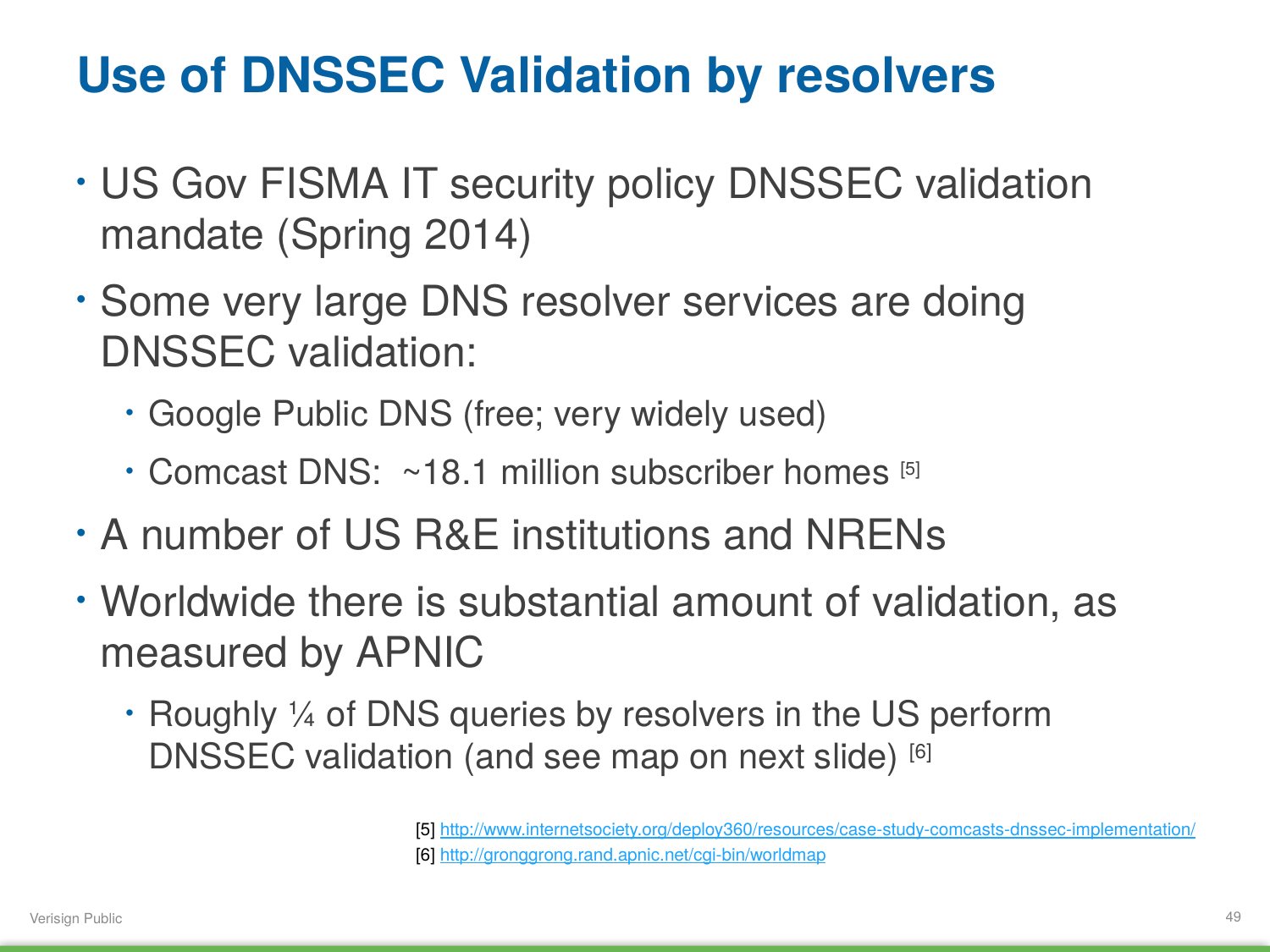

# Use of DNSSEC Validation by resolvers
US Gov FISMA IT security policy DNSSEC validation mandate (Spring 2014)
Some very large DNS resolver services are doing DNSSEC validation:
Google Public DNS (free; very widely used)
Comcast DNS:  ~18.1 million subscriber homes [5]
A number of US R&E institutions and NRENs
Worldwide there is substantial amount of validation, as measured by APNIC
Roughly ¼ of DNS queries by resolvers in the US perform DNSSEC validation (and see map on next slide) [6]

[5] http://www.internetsociety.org/deploy360/resources/case-study-comcasts-dnssec-implementation/
[6] http://gronggrong.rand.apnic.net/cgi-bin/worldmap

49